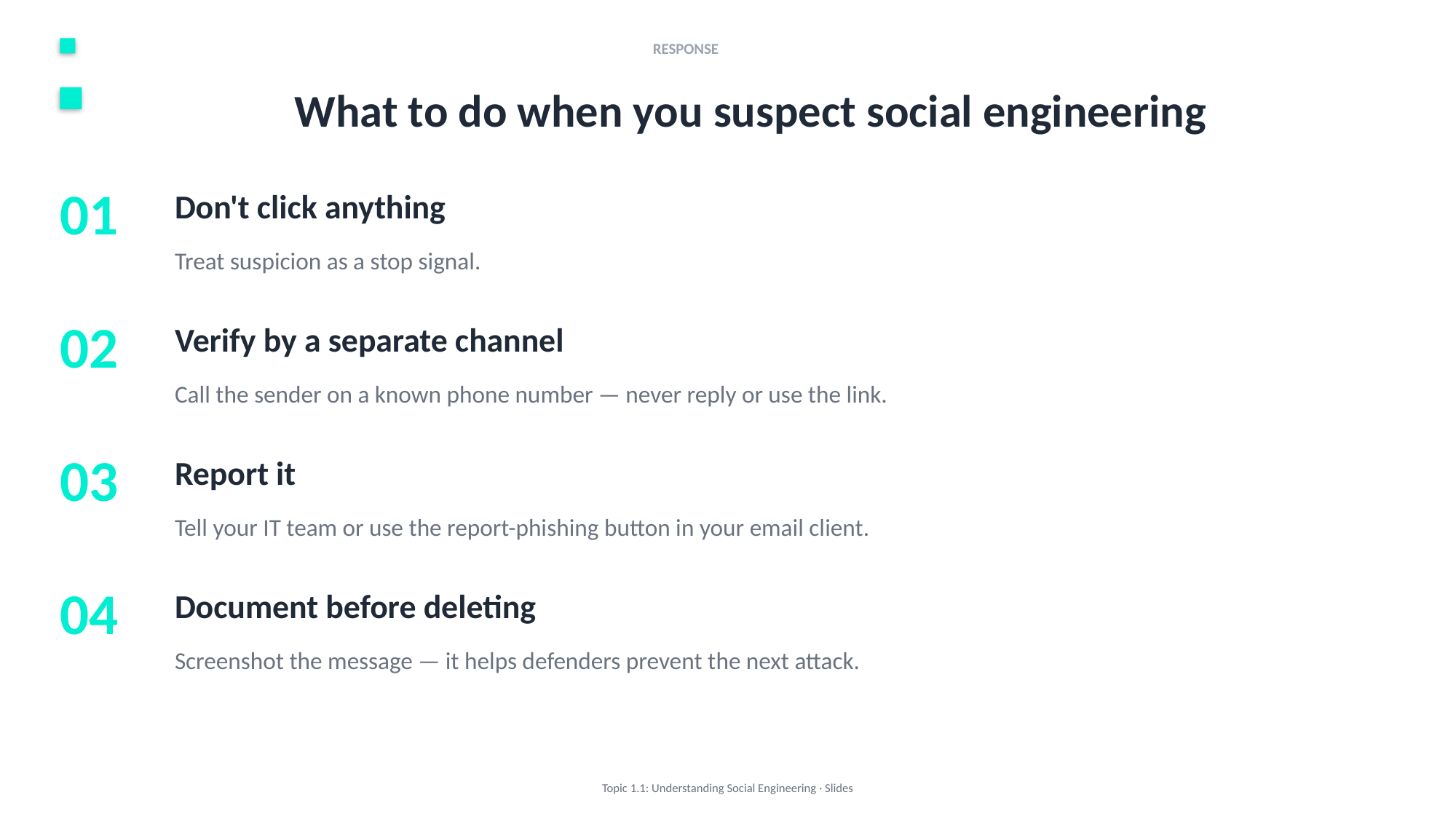

RESPONSE

What to do when you suspect social engineering

01
Don't click anything
Treat suspicion as a stop signal.
02
Verify by a separate channel
Call the sender on a known phone number — never reply or use the link.
03
Report it
Tell your IT team or use the report-phishing button in your email client.
04
Document before deleting
Screenshot the message — it helps defenders prevent the next attack.
Topic 1.1: Understanding Social Engineering · Slides